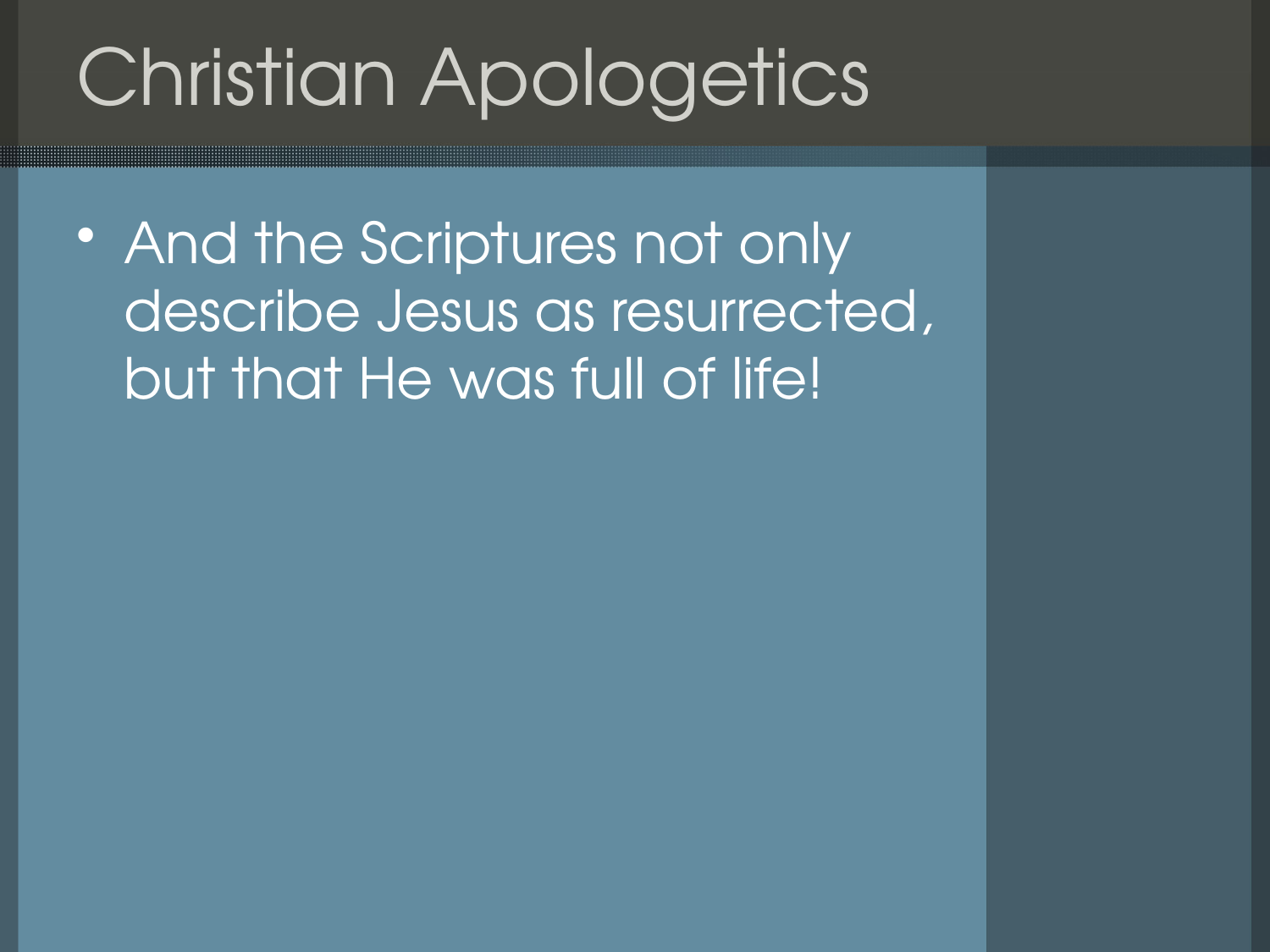

# Christian Apologetics
And the Scriptures not only describe Jesus as resurrected, but that He was full of life!